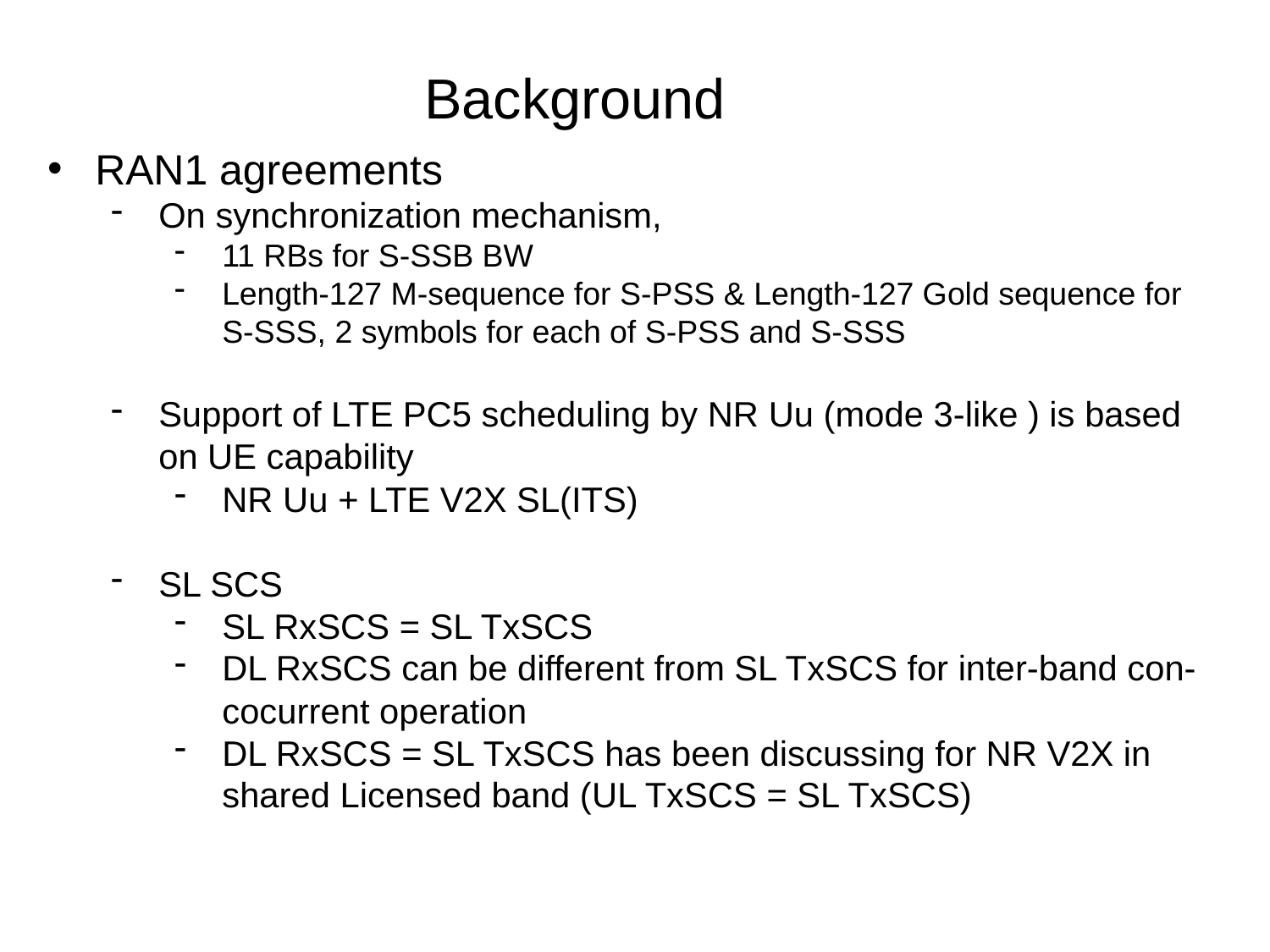

Background

RAN1 agreements
On synchronization mechanism,
11 RBs for S-SSB BW
Length-127 M-sequence for S-PSS & Length-127 Gold sequence for S-SSS, 2 symbols for each of S-PSS and S-SSS

Support of LTE PC5 scheduling by NR Uu (mode 3-like ) is based on UE capability
NR Uu + LTE V2X SL(ITS)

SL SCS
SL RxSCS = SL TxSCS
DL RxSCS can be different from SL TxSCS for inter-band con-cocurrent operation
DL RxSCS = SL TxSCS has been discussing for NR V2X in shared Licensed band (UL TxSCS = SL TxSCS)